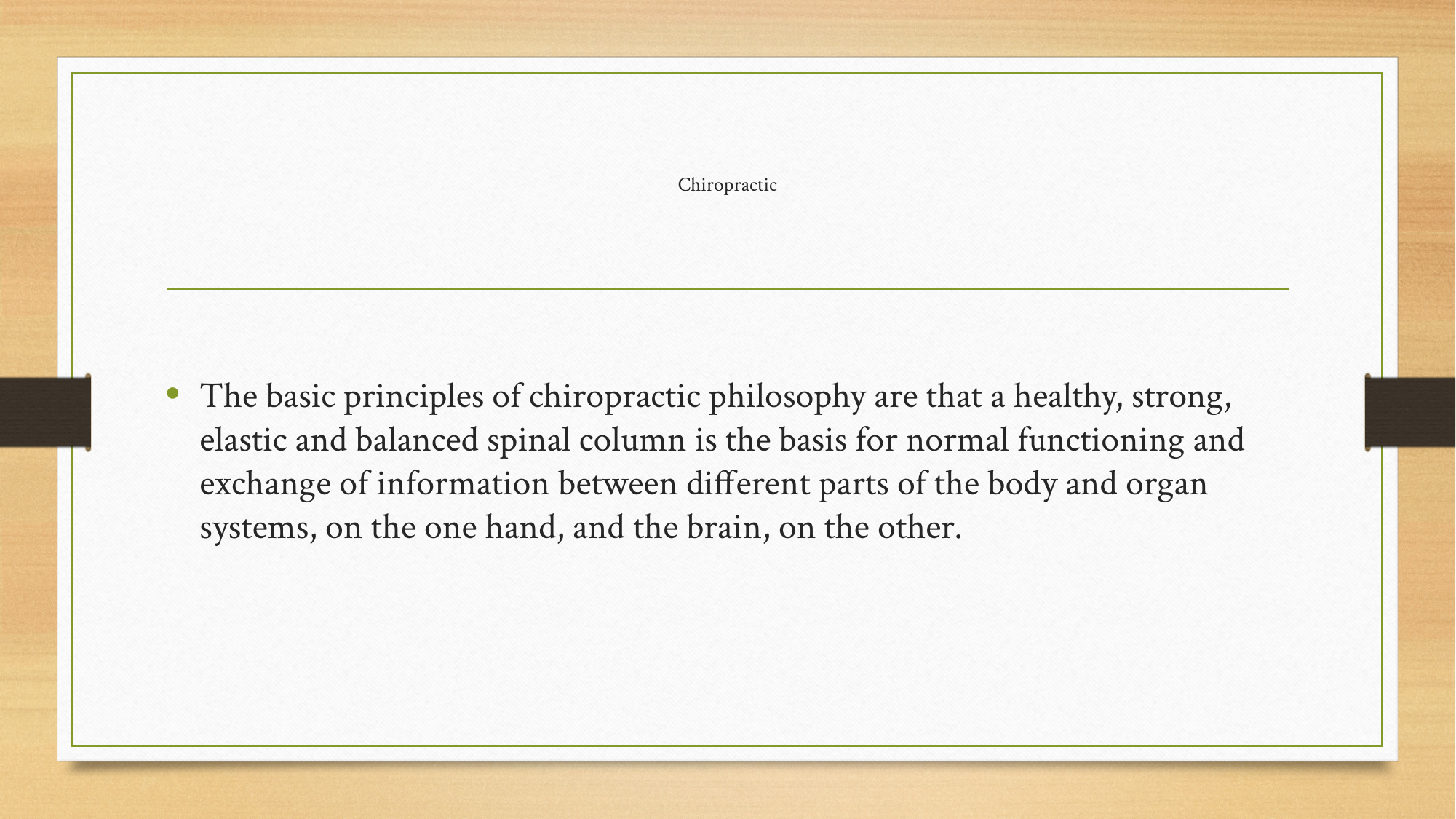

# Chiropractic

The basic principles of chiropractic philosophy are that a healthy, strong, elastic and balanced spinal column is the basis for normal functioning and exchange of information between different parts of the body and organ systems, on the one hand, and the brain, on the other.